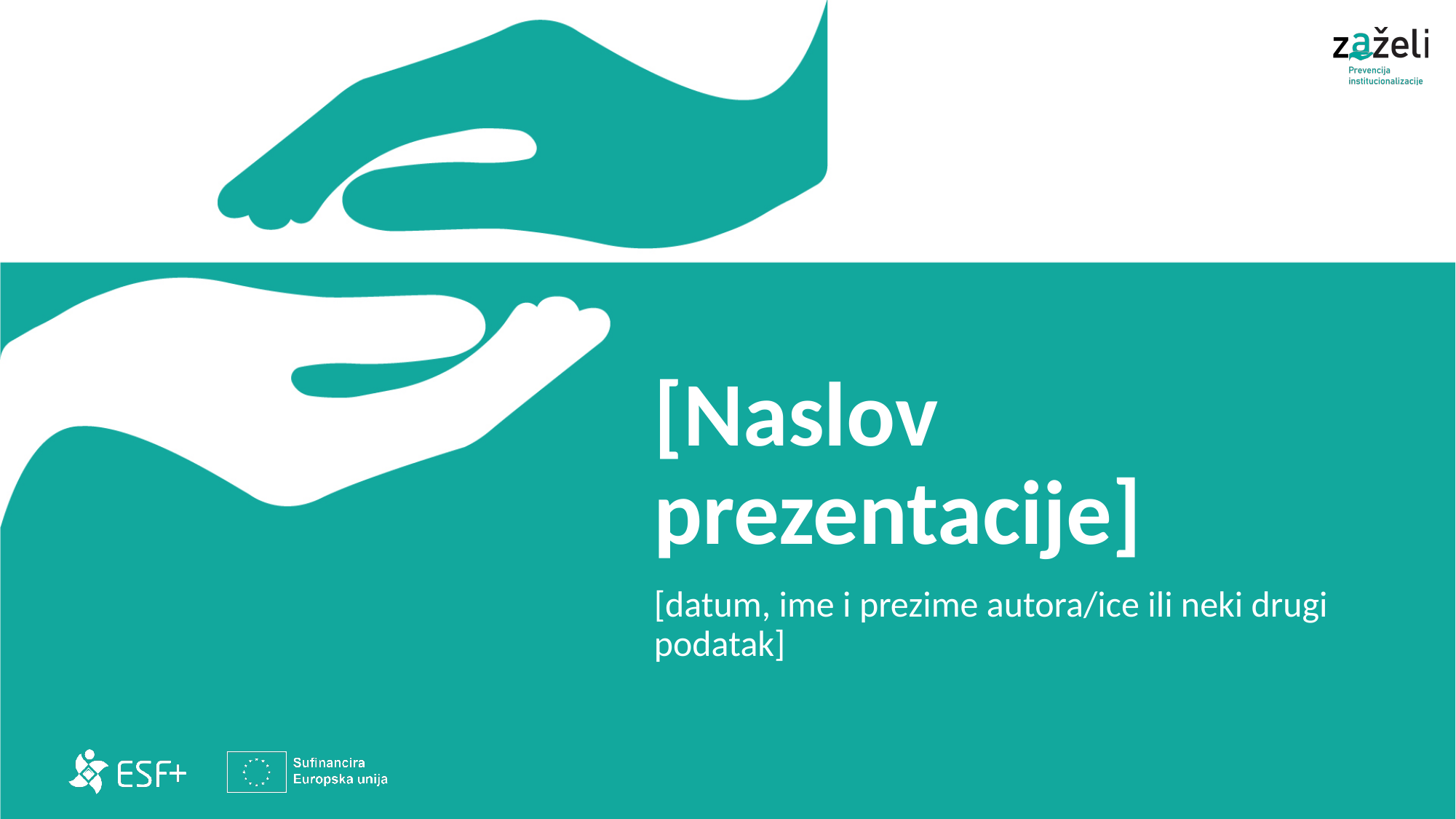

# [Naslov prezentacije]
[datum, ime i prezime autora/ice ili neki drugi podatak]